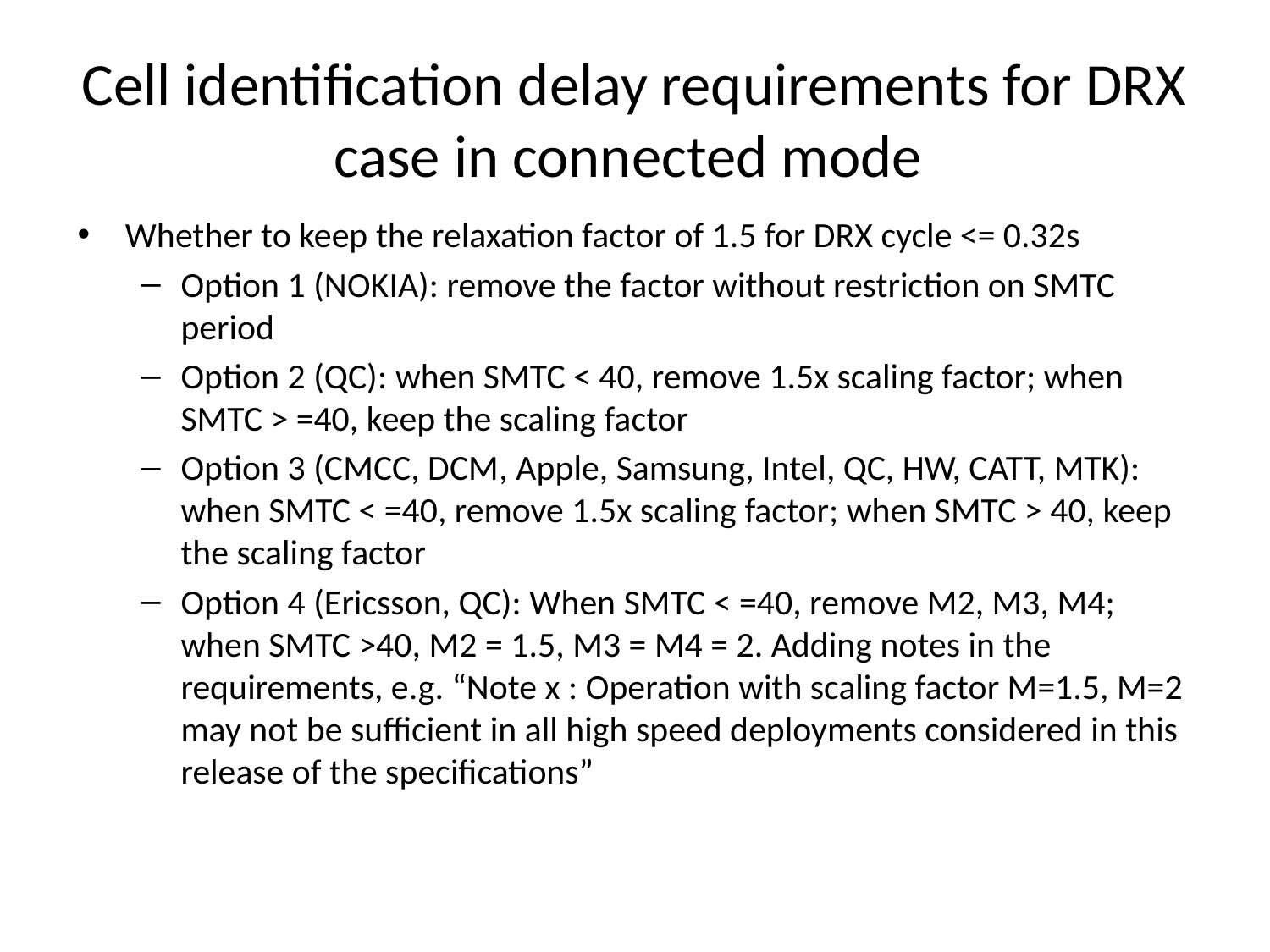

# Cell identification delay requirements for DRX case in connected mode
Whether to keep the relaxation factor of 1.5 for DRX cycle <= 0.32s
Option 1 (NOKIA): remove the factor without restriction on SMTC period
Option 2 (QC): when SMTC < 40, remove 1.5x scaling factor; when SMTC > =40, keep the scaling factor
Option 3 (CMCC, DCM, Apple, Samsung, Intel, QC, HW, CATT, MTK): when SMTC < =40, remove 1.5x scaling factor; when SMTC > 40, keep the scaling factor
Option 4 (Ericsson, QC): When SMTC < =40, remove M2, M3, M4; when SMTC >40, M2 = 1.5, M3 = M4 = 2. Adding notes in the requirements, e.g. “Note x : Operation with scaling factor M=1.5, M=2 may not be sufficient in all high speed deployments considered in this release of the specifications”